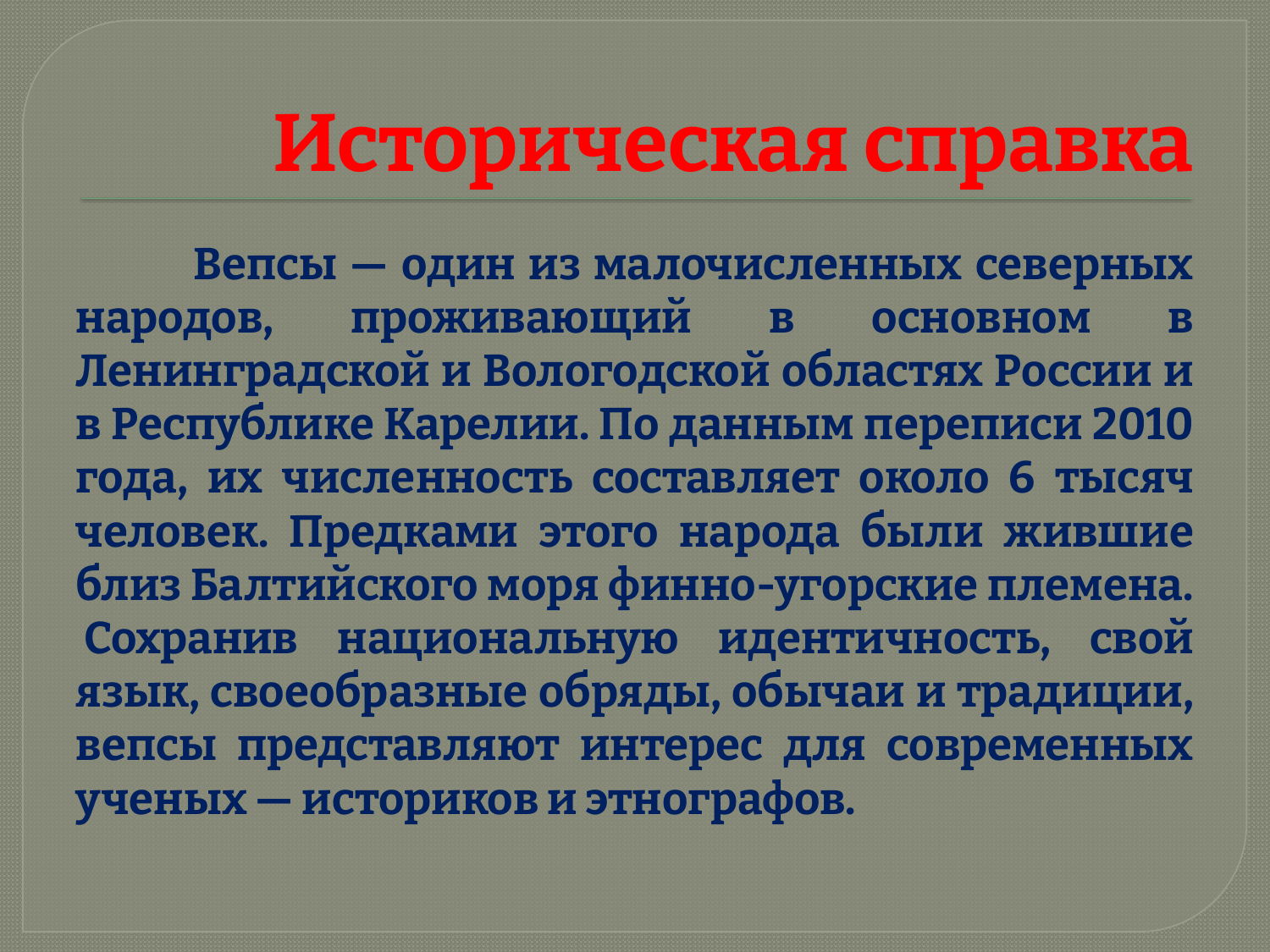

# Историческая справка
         Вепсы ― один из малочисленных северных народов, проживающий в основном в Ленинградской и Вологодской областях России и в Республике Карелии. По данным переписи 2010 года, их численность составляет около 6 тысяч человек. Предками этого народа были жившие близ Балтийского моря финно-угорские племена.  Сохранив национальную идентичность, свой язык, своеобразные обряды, обычаи и традиции, вепсы представляют интерес для современных ученых — историков и этнографов.